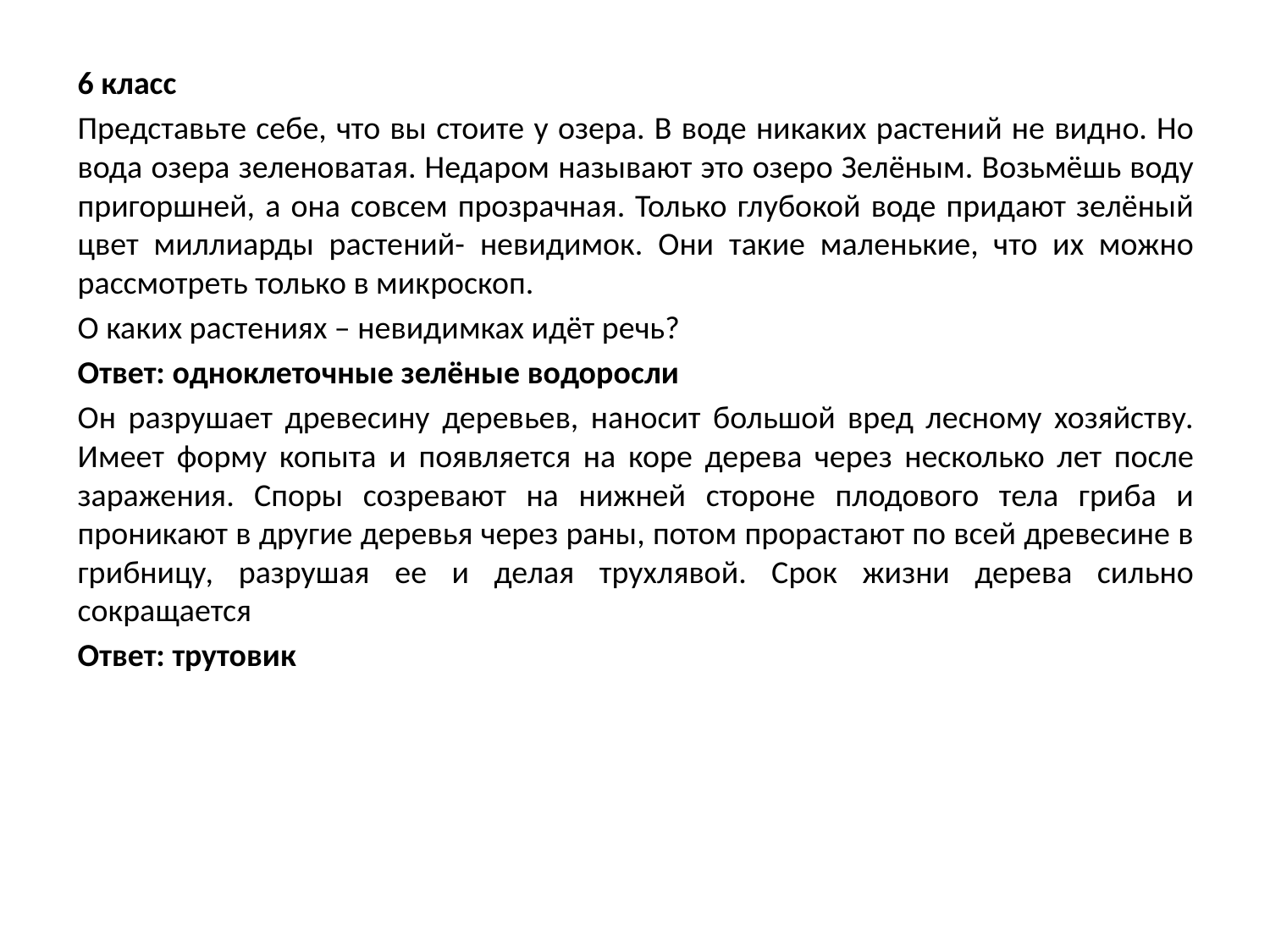

6 класс
Представьте себе, что вы стоите у озера. В воде никаких растений не видно. Но вода озера зеленоватая. Недаром называют это озеро Зелёным. Возьмёшь воду пригоршней, а она совсем прозрачная. Только глубокой воде придают зелёный цвет миллиарды растений- невидимок. Они такие маленькие, что их можно рассмотреть только в микроскоп.
О каких растениях – невидимках идёт речь?
Ответ: одноклеточные зелёные водоросли
Он разрушает древесину деревьев, наносит большой вред лесному хозяйству. Имеет форму копыта и появляется на коре дерева через несколько лет после заражения. Споры созревают на нижней стороне плодового тела гриба и проникают в другие деревья через раны, потом прорастают по всей древесине в грибницу, разрушая ее и делая трухлявой. Срок жизни дерева сильно сокращается
Ответ: трутовик